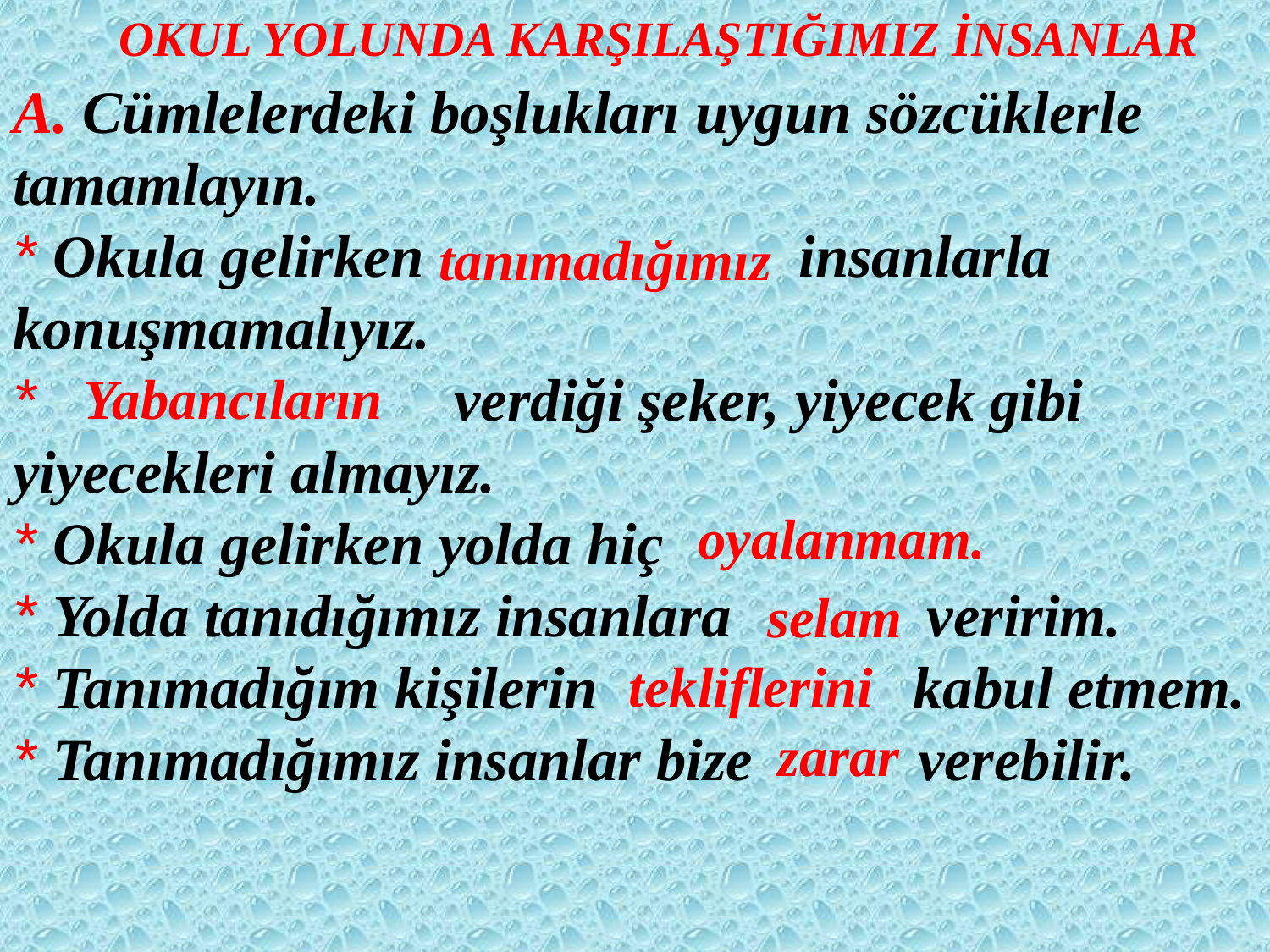

OKUL YOLUNDA KARŞILAŞTIĞIMIZ İNSANLAR

A. Cümlelerdeki boşlukları uygun sözcüklerle tamamlayın.
* Okula gelirken                         insanlarla konuşmamalıyız.
*                         verdiği şeker, yiyecek gibi yiyecekleri almayız.
* Okula gelirken yolda hiç
* Yolda tanıdığımız insanlara             veririm.
* Tanımadığım kişilerin                     kabul etmem.
* Tanımadığımız insanlar bize           verebilir.
tanımadığımız
Yabancıların
oyalanmam.
selam
tekliflerini
zarar